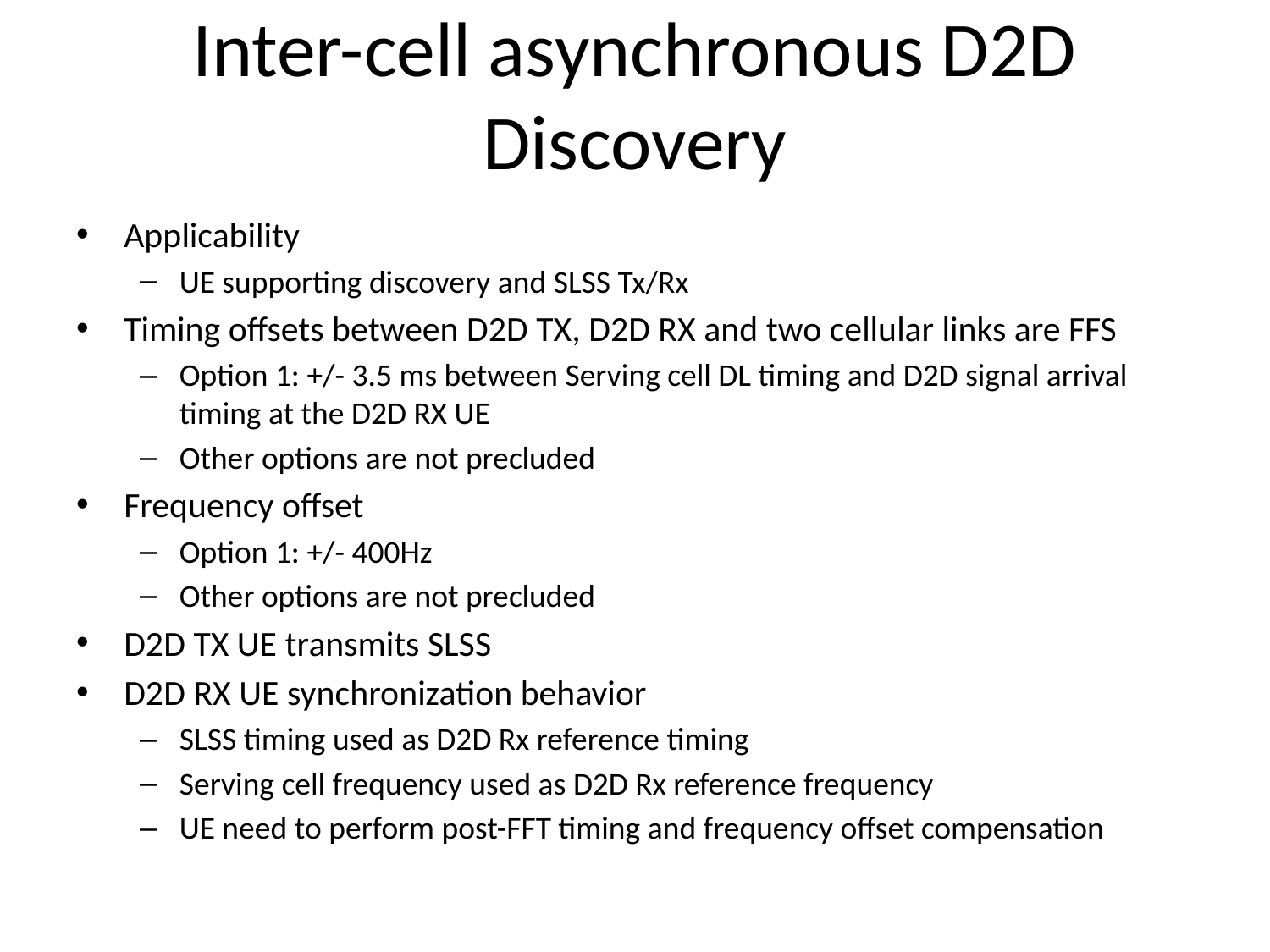

# Inter-cell asynchronous D2D Discovery
Applicability
UE supporting discovery and SLSS Tx/Rx
Timing offsets between D2D TX, D2D RX and two cellular links are FFS
Option 1: +/- 3.5 ms between Serving cell DL timing and D2D signal arrival timing at the D2D RX UE
Other options are not precluded
Frequency offset
Option 1: +/- 400Hz
Other options are not precluded
D2D TX UE transmits SLSS
D2D RX UE synchronization behavior
SLSS timing used as D2D Rx reference timing
Serving cell frequency used as D2D Rx reference frequency
UE need to perform post-FFT timing and frequency offset compensation